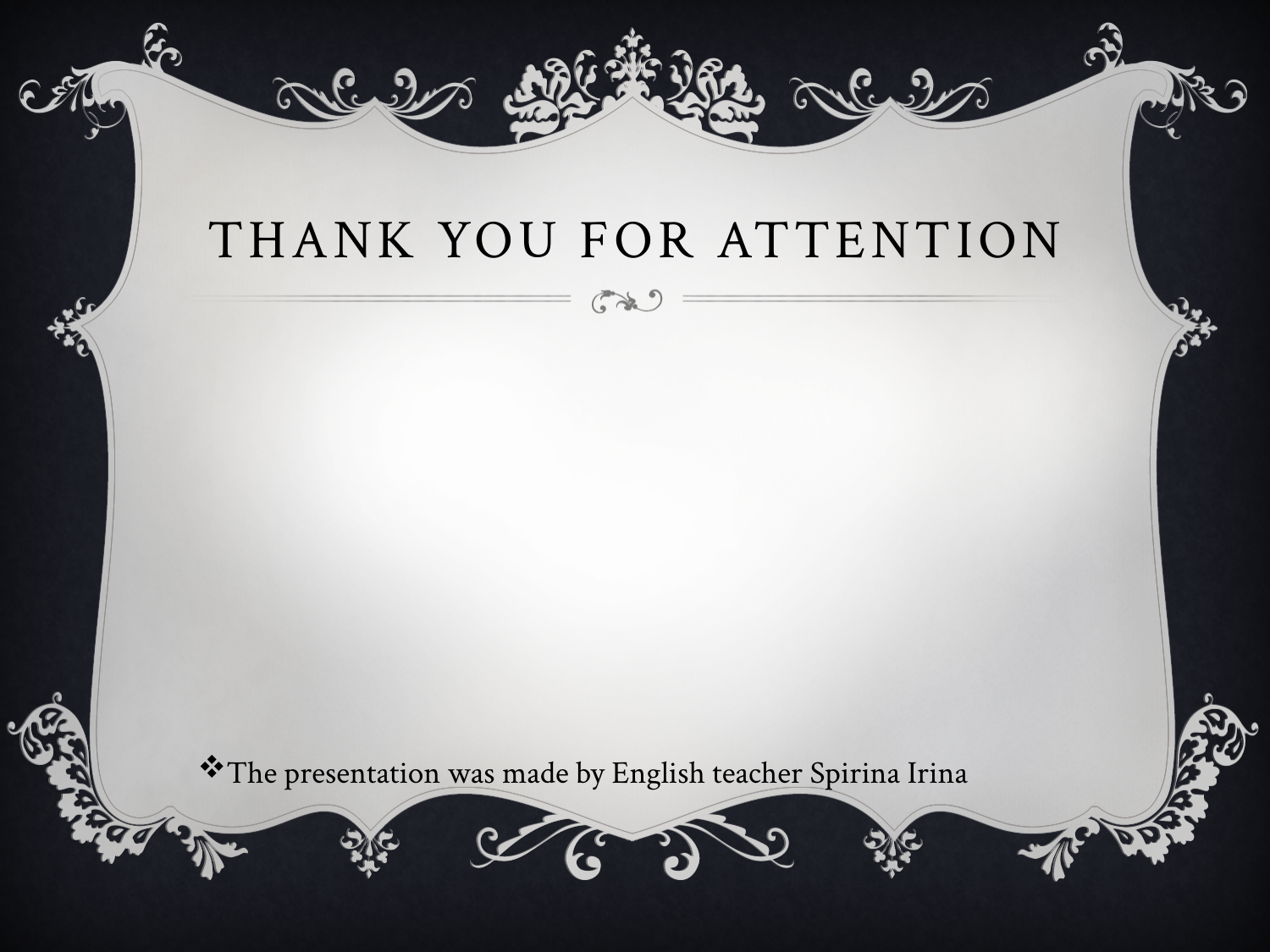

# Thank you for attention
The presentation was made by English teacher Spirina Irina